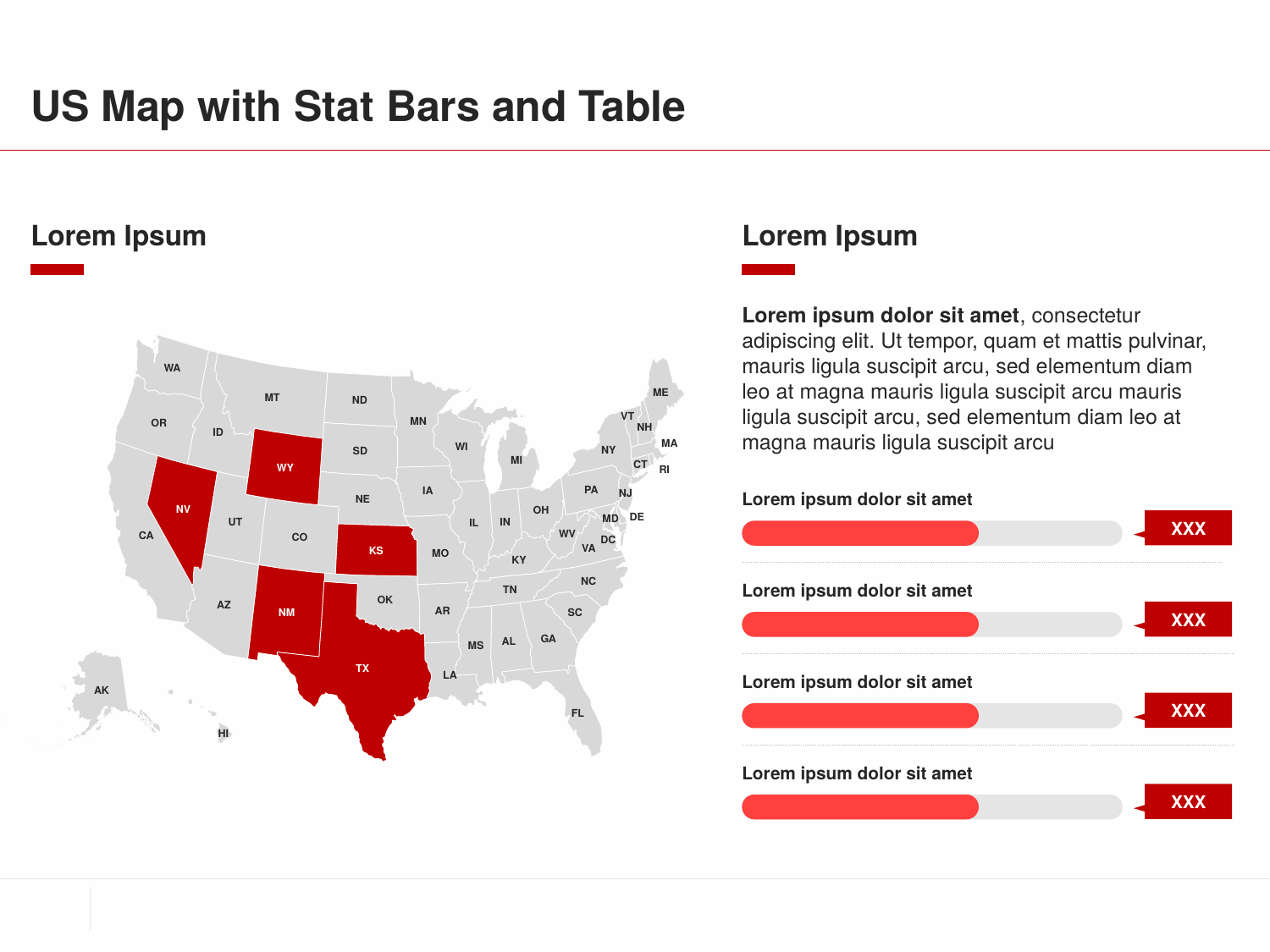

# US Map with Stat Bars and Table
Lorem Ipsum
Lorem Ipsum
Lorem ipsum dolor sit amet, consectetur adipiscing elit. Ut tempor, quam et mattis pulvinar, mauris ligula suscipit arcu, sed elementum diam leo at magna mauris ligula suscipit arcu mauris ligula suscipit arcu, sed elementum diam leo at magna mauris ligula suscipit arcu

WA

MT
ME

ND

MN
OR
VT

ID
NH

WI
MA
NY

SD

MI

WY

CT
RI

PA
IA

NE
NJ

NV

OH

MD
UT
DE

IL
IN

CA

CO
WV

DC
VA
KS
MO
KY

NC

TN

OK

AZ

NM
AR
SC

GA
AL
MS

TX
LA

AK

FL
HI
Lorem ipsum dolor sit amet
XXX

Lorem ipsum dolor sit amet
XXX

Lorem ipsum dolor sit amet
XXX

Lorem ipsum dolor sit amet
XXX